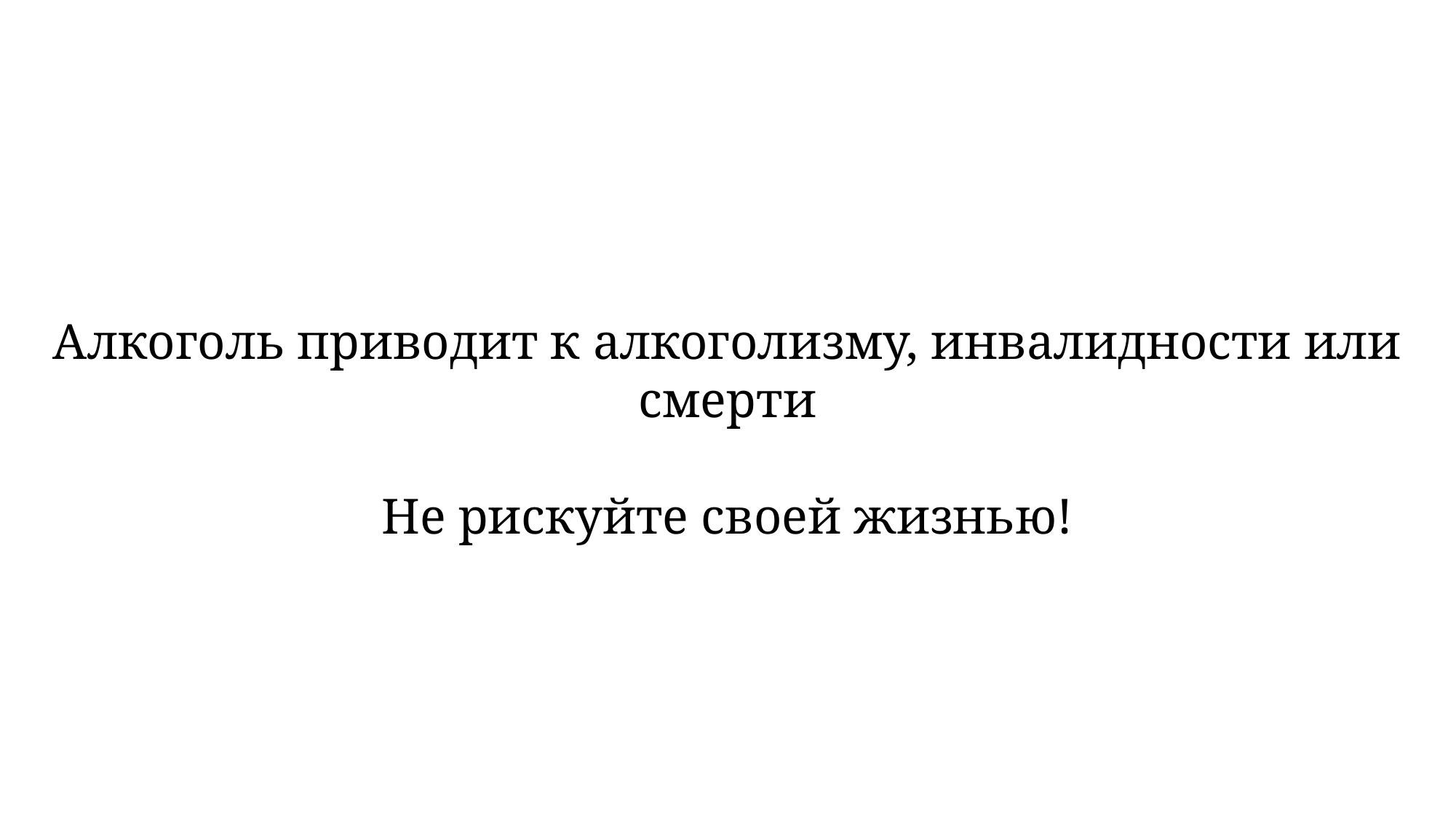

Алкоголь приводит к алкоголизму, инвалидности или смерти

Не рискуйте своей жизнью!